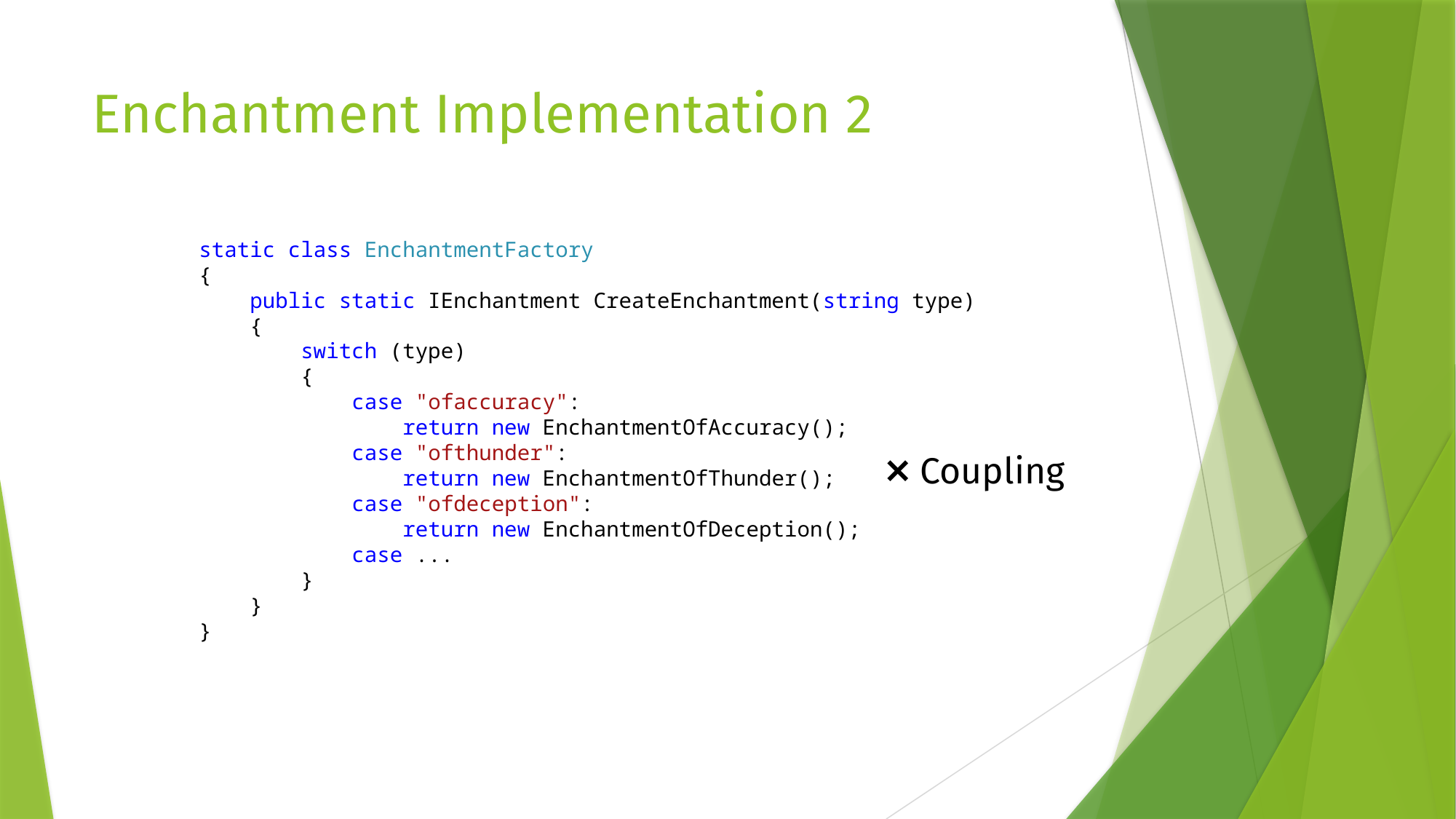

# Enchantment Implementation 2
    static class EnchantmentFactory
    {
        public static IEnchantment CreateEnchantment(string type)
        {
            switch (type)
            {
                case "ofaccuracy":
                    return new EnchantmentOfAccuracy();
                case "ofthunder":
                    return new EnchantmentOfThunder();
                case "ofdeception":
                    return new EnchantmentOfDeception();
                case ...
            }
        }
    }
❌ Coupling